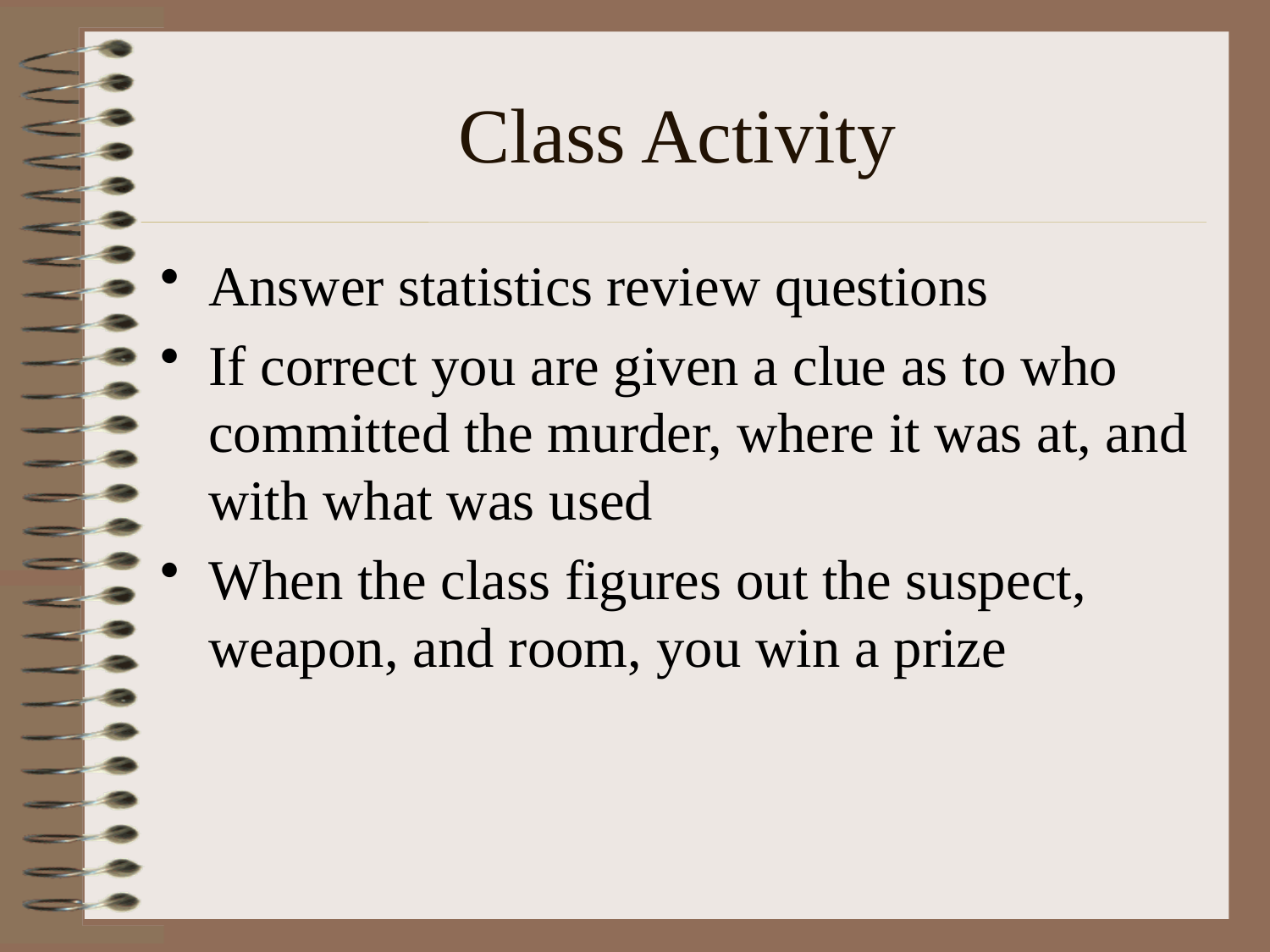

# Class Activity
Answer statistics review questions
If correct you are given a clue as to who committed the murder, where it was at, and with what was used
When the class figures out the suspect, weapon, and room, you win a prize